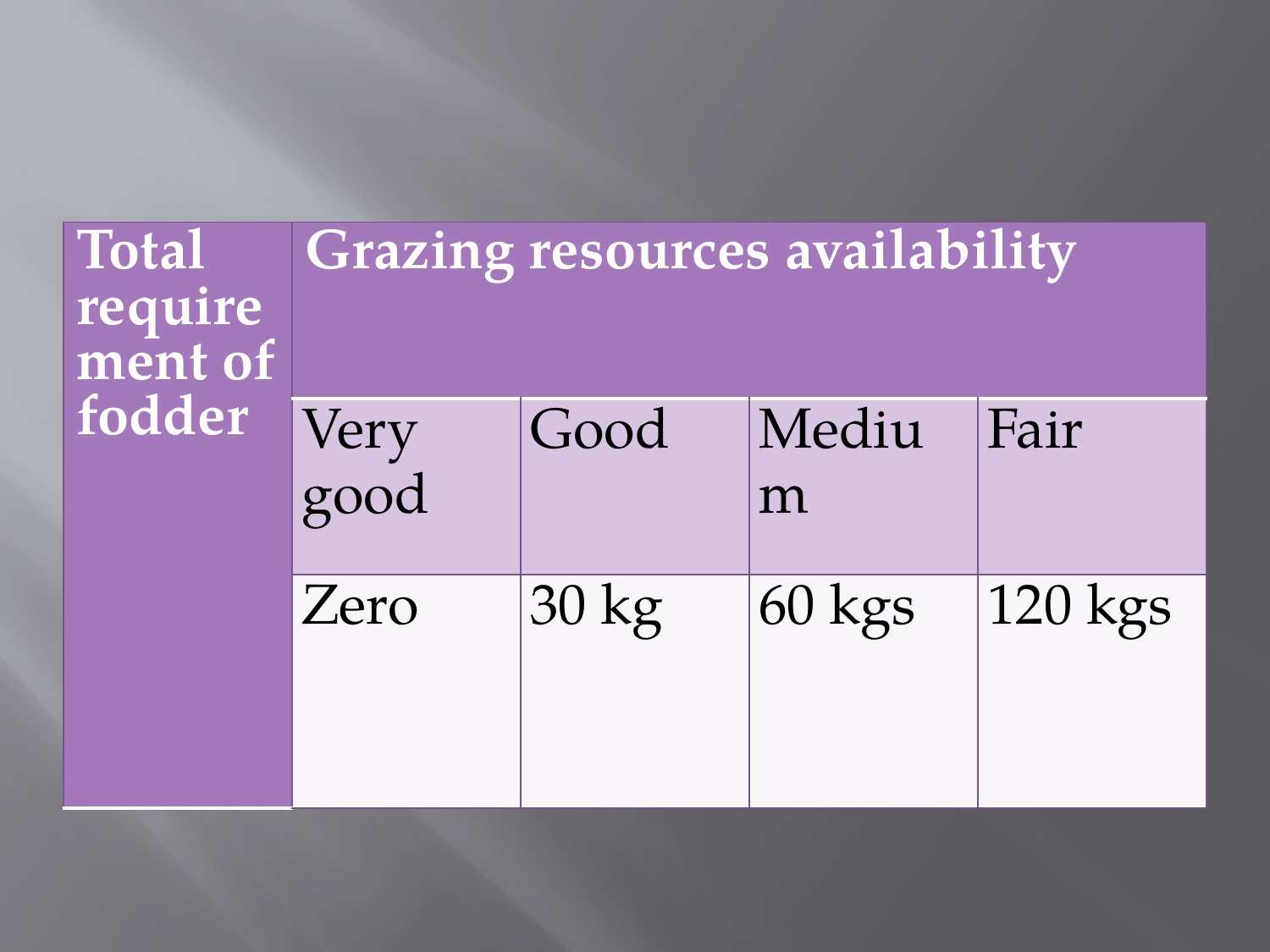

| Total requirement of fodder | Grazing resources availability |  |  |  |
| --- | --- | --- | --- | --- |
|  | Very good | Good | Medium | Fair |
|  | Zero | 30 kg | 60 kgs | 120 kgs |